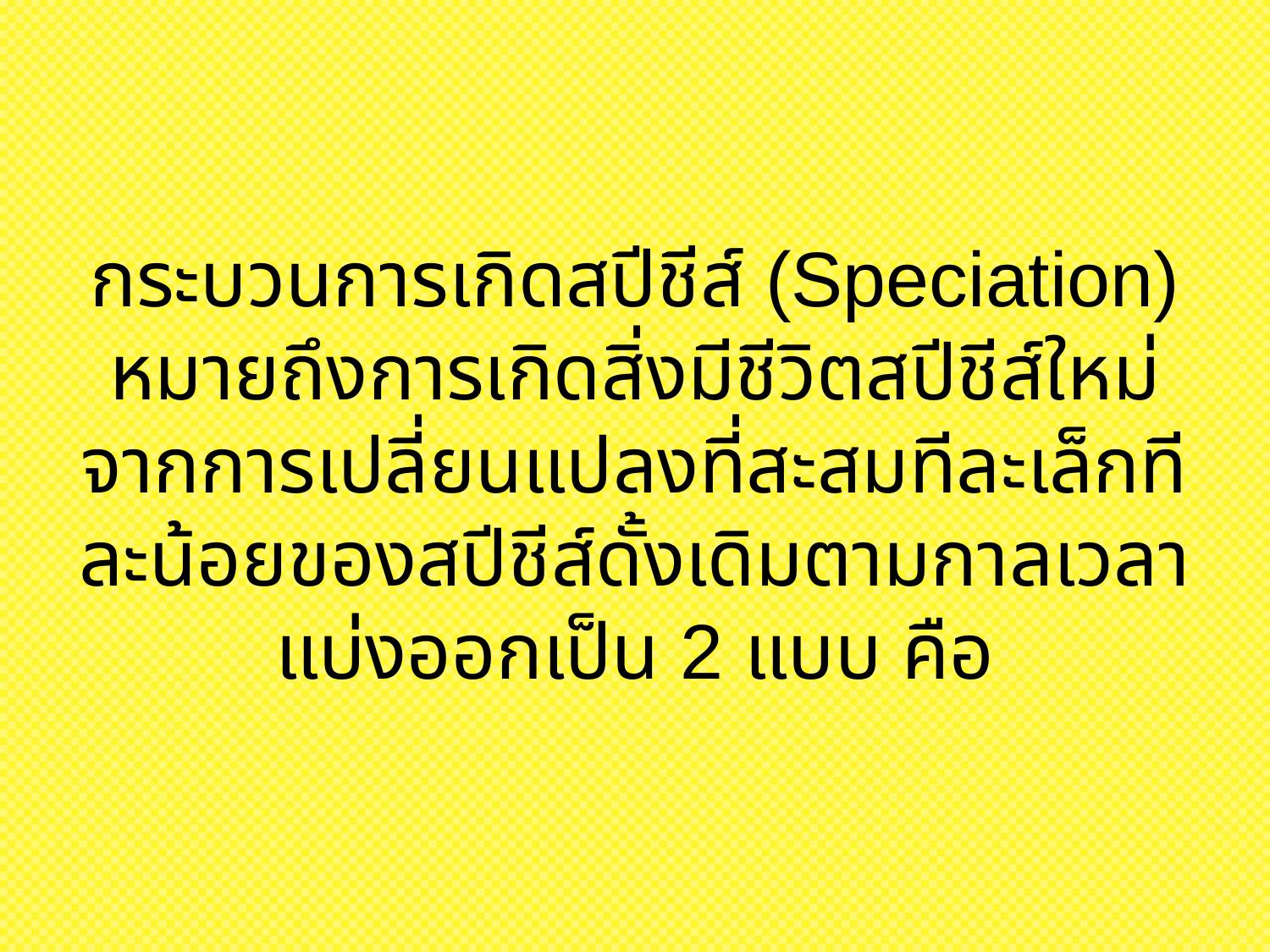

# กระบวนการเกิดสปีชีส์ (Speciation) หมายถึงการเกิดสิ่งมีชีวิตสปีชีส์ใหม่ จากการเปลี่ยนแปลงที่สะสมทีละเล็กทีละน้อยของสปีชีส์ดั้งเดิมตามกาลเวลา แบ่งออกเป็น 2 แบบ คือ